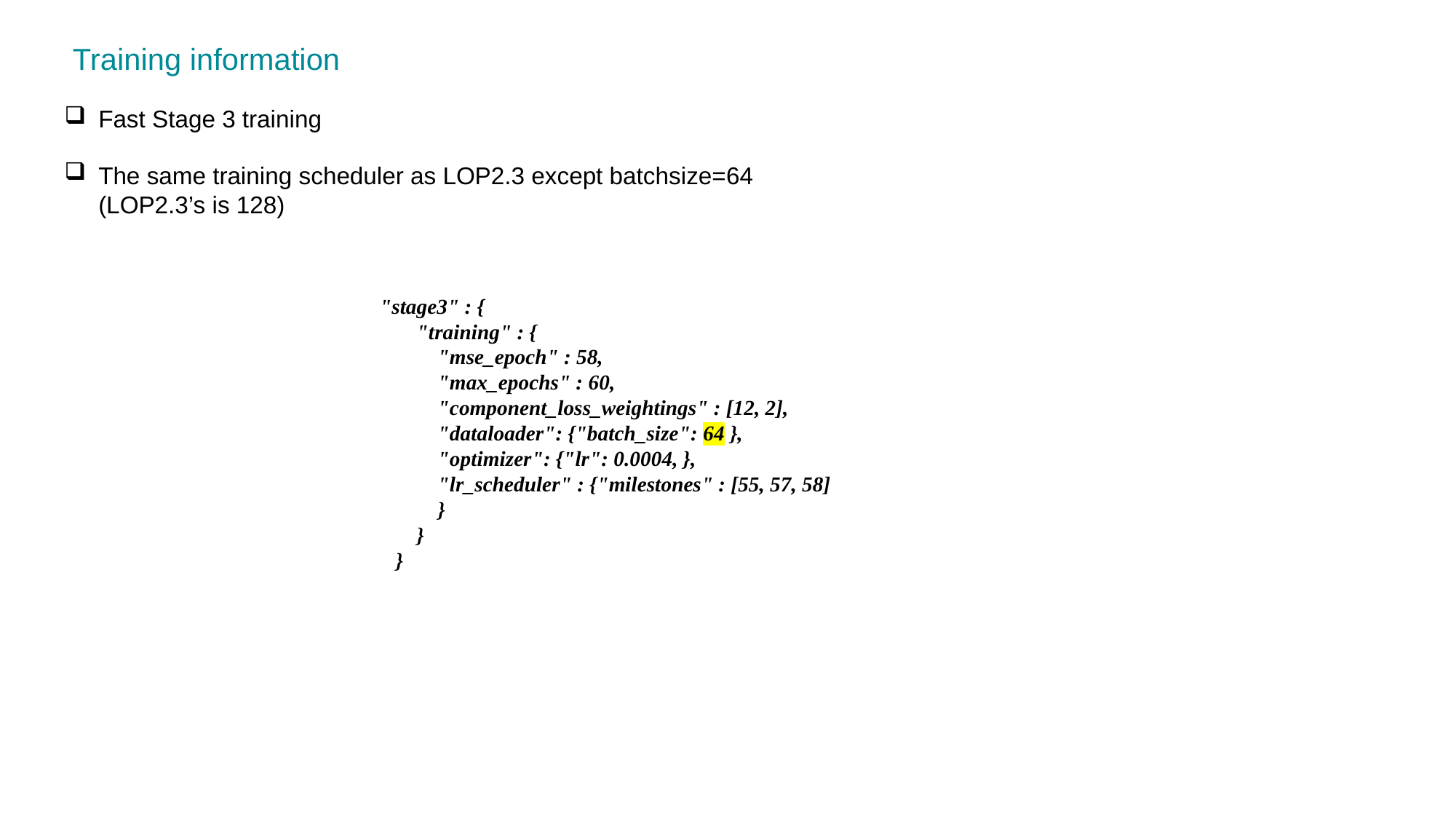

# Training information
Fast Stage 3 training
The same training scheduler as LOP2.3 except batchsize=64 (LOP2.3’s is 128)
 "stage3" : {
        "training" : {
            "mse_epoch" : 58,
            "max_epochs" : 60,
            "component_loss_weightings" : [12, 2],
            "dataloader": {"batch_size": 64 },
            "optimizer": {"lr": 0.0004, },
            "lr_scheduler" : {"milestones" : [55, 57, 58]
            }
        }
    }

8